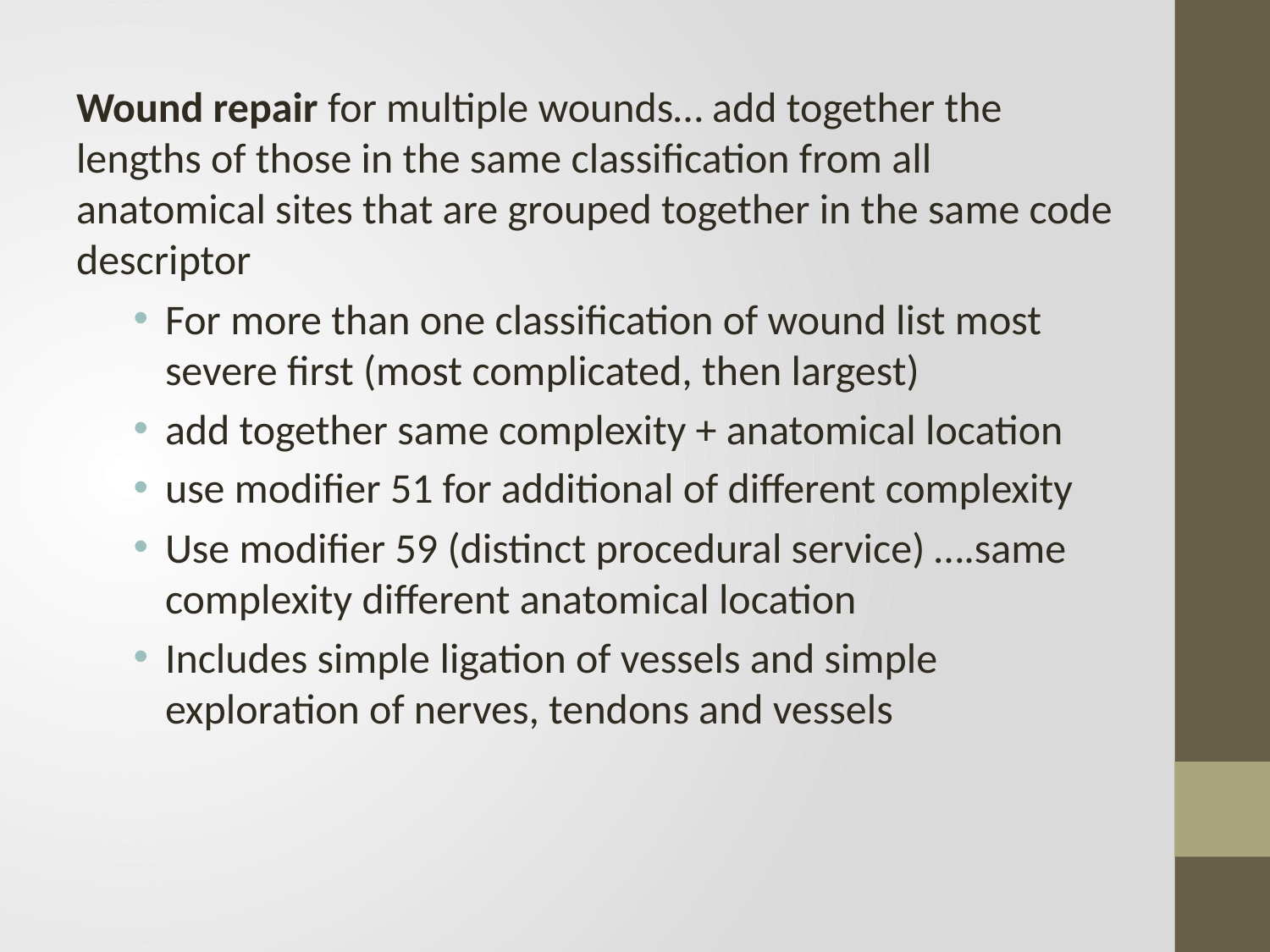

Wound repair for multiple wounds… add together the lengths of those in the same classification from all anatomical sites that are grouped together in the same code descriptor
For more than one classification of wound list most severe first (most complicated, then largest)
add together same complexity + anatomical location
use modifier 51 for additional of different complexity
Use modifier 59 (distinct procedural service) ….same complexity different anatomical location
Includes simple ligation of vessels and simple exploration of nerves, tendons and vessels